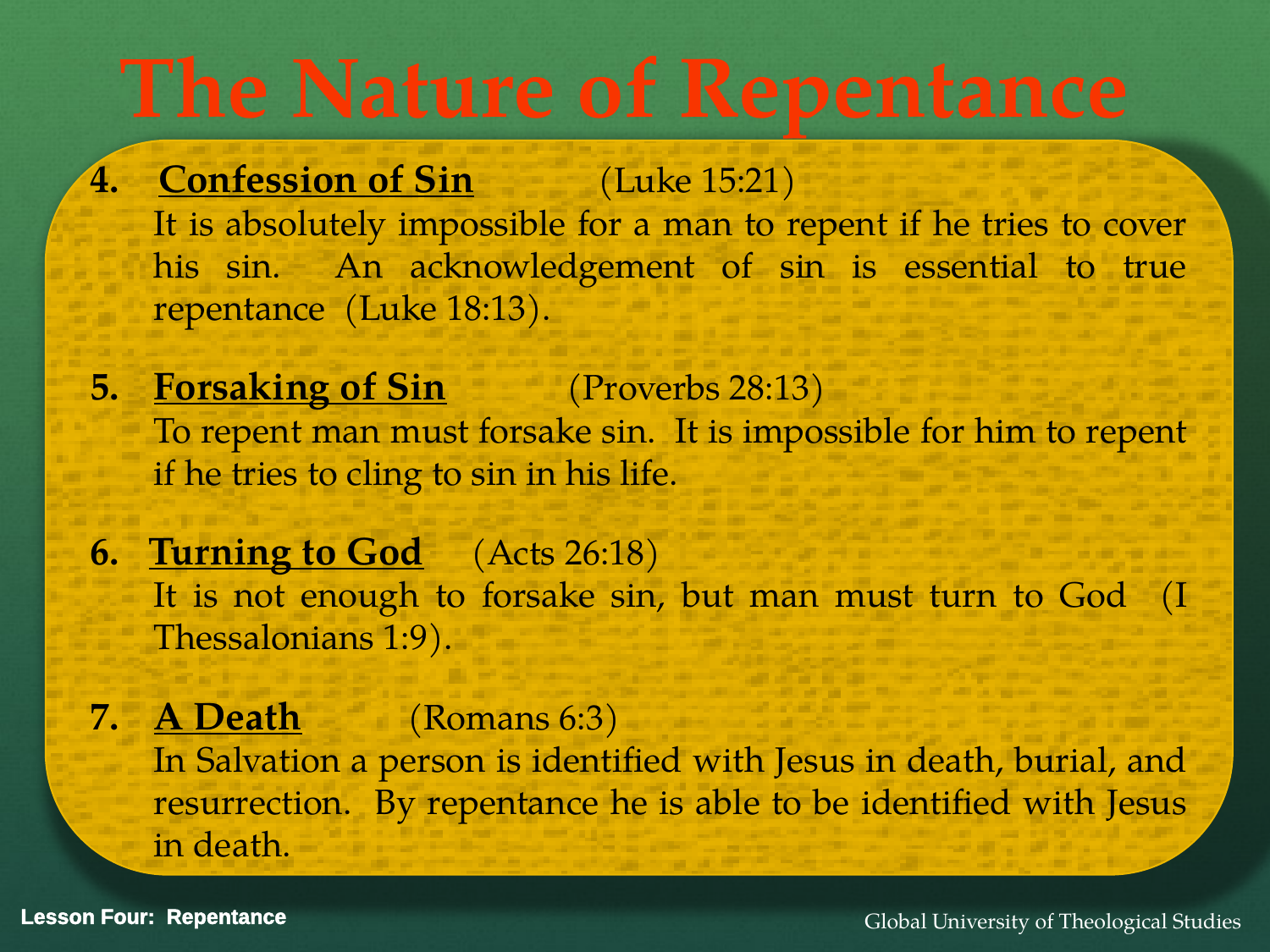

The Nature of Repentance

4.    Confession of Sin	(Luke 15:21)
It is absolutely impossible for a man to repent if he tries to cover his sin.  An acknowledgement of sin is essential to true repentance  (Luke 18:13).

Forsaking of Sin	    (Proverbs 28:13)
To repent man must forsake sin.  It is impossible for him to repent if he tries to cling to sin in his life.

6.   Turning to God	(Acts 26:18)
It is not enough to forsake sin, but man must turn to God  (I Thessalonians 1:9).

A Death	(Romans 6:3)
In Salvation a person is identified with Jesus in death, burial, and resurrection.  By repentance he is able to be identified with Jesus in death.
Global University of Theological Studies
Lesson Four:  Repentance